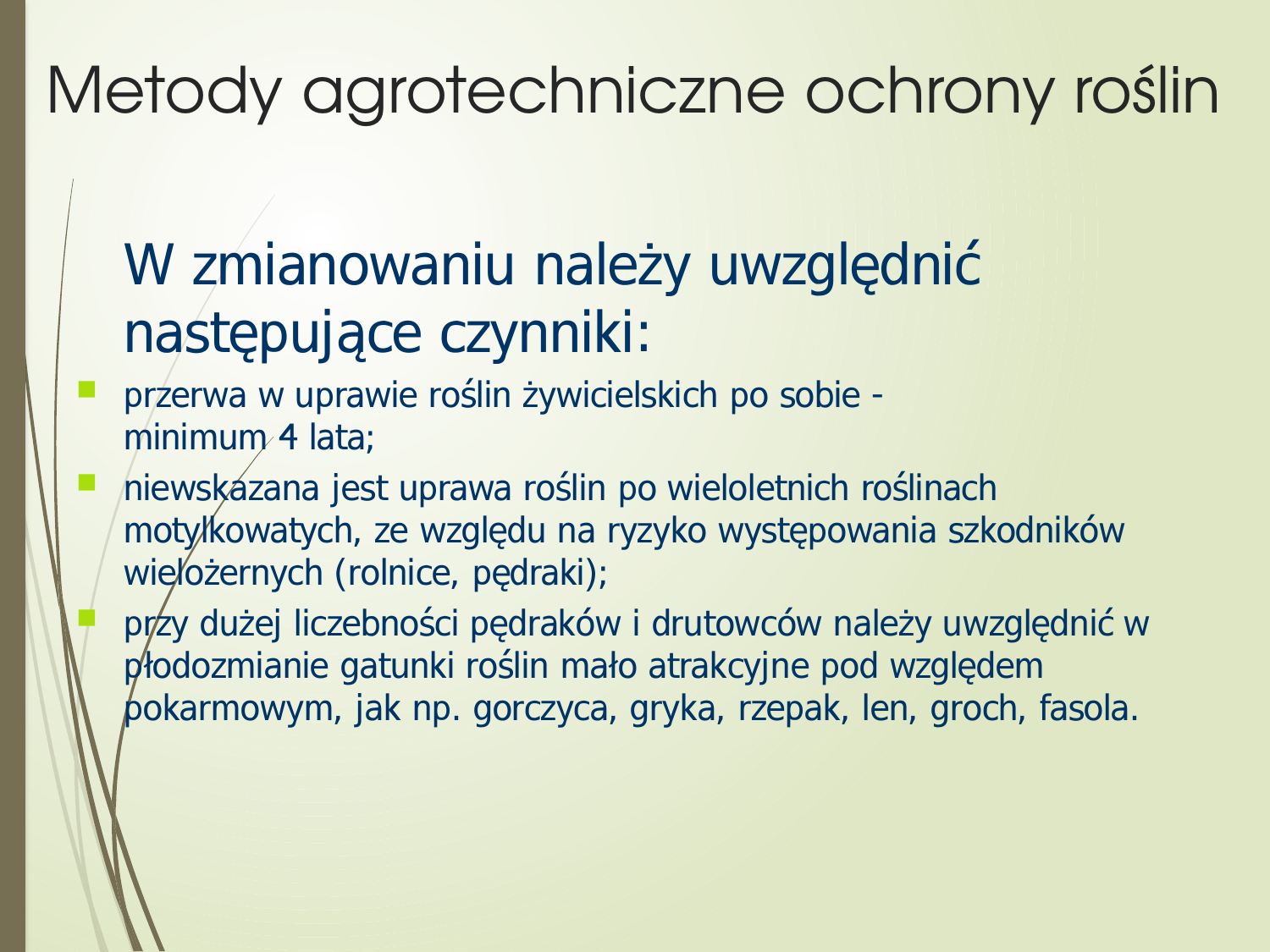

Metody agrotechniczne ochrony roślin
W zmianowaniu należy uwzględnić następujące czynniki:
przerwa w uprawie roślin żywicielskich po sobie - minimum 4 lata;
niewskazana jest uprawa roślin po wieloletnich roślinach motylkowatych, ze względu na ryzyko występowania szkodników wielożernych (rolnice, pędraki);
przy dużej liczebności pędraków i drutowców należy uwzględnić w płodozmianie gatunki roślin mało atrakcyjne pod względem pokarmowym, jak np. gorczyca, gryka, rzepak, len, groch, fasola.